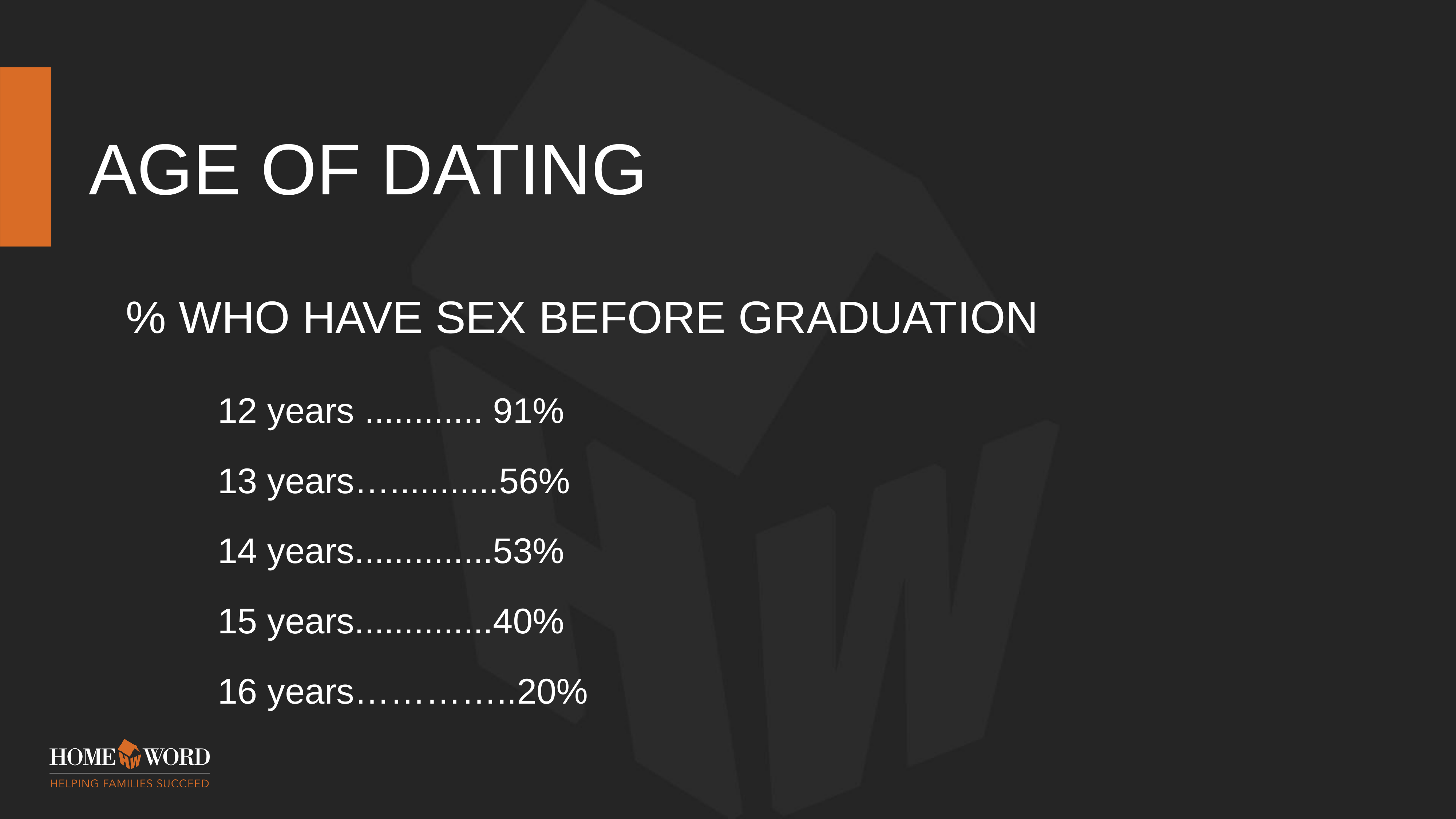

# AGE OF DATING
% WHO HAVE SEX BEFORE GRADUATION
12 years ............ 91%
13 years…...........56%
14 years..............53%
15 years..............40%
16 years…………..20%